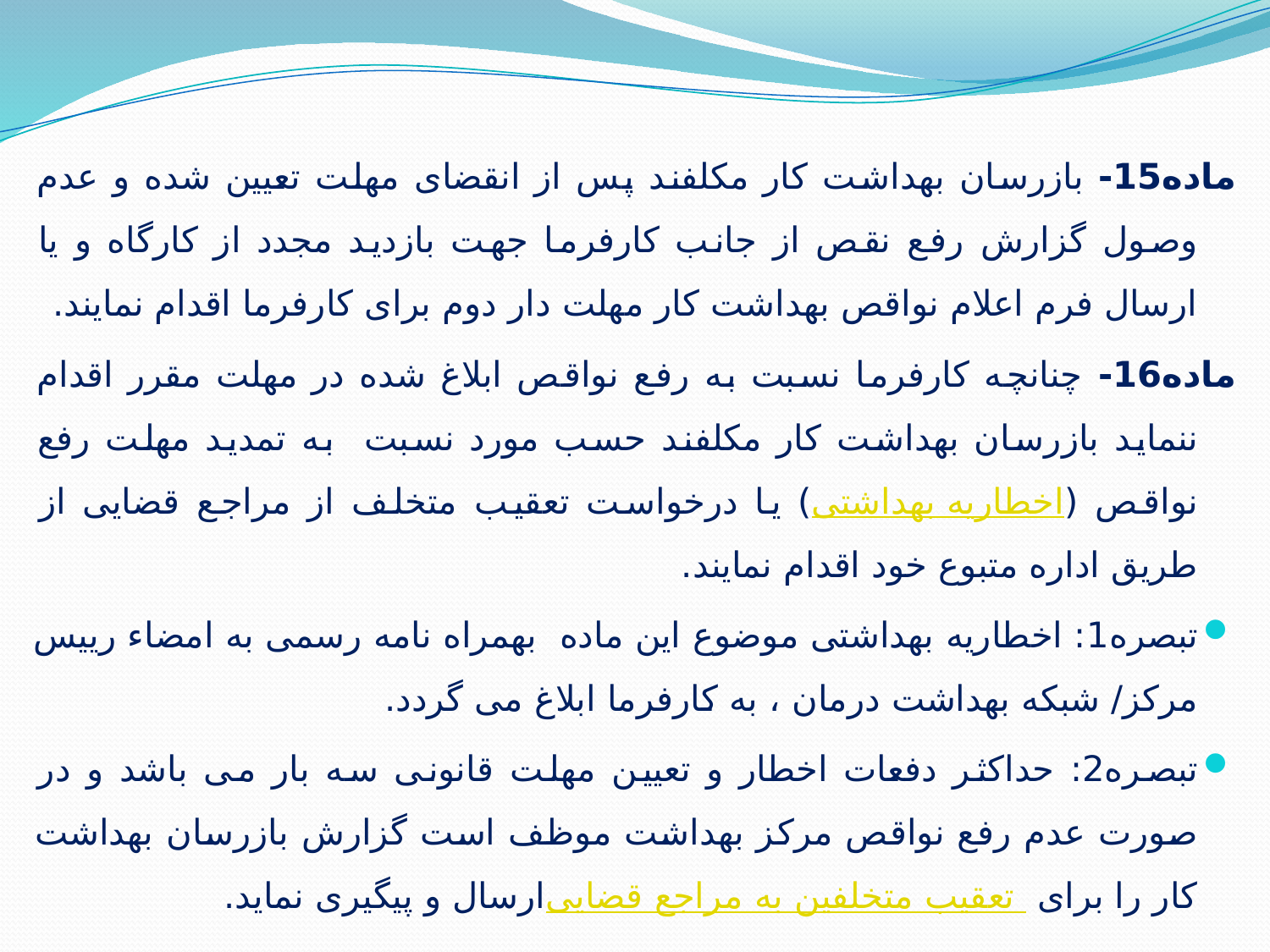

ماده15- بازرسان بهداشت کار مکلفند پس از انقضای مهلت تعیین شده و عدم وصول گزارش رفع نقص از جانب کارفرما جهت بازدید مجدد از کارگاه و یا ارسال فرم اعلام نواقص بهداشت کار مهلت دار دوم برای کارفرما اقدام نمایند.
ماده16- چنانچه کارفرما نسبت به رفع نواقص ابلاغ شده در مهلت مقرر اقدام ننماید بازرسان بهداشت کار مکلفند حسب مورد نسبت  به تمدید مهلت رفع نواقص (اخطاریه بهداشتی) یا درخواست تعقیب متخلف از مراجع قضایی از طریق اداره متبوع خود اقدام نمایند.
تبصره1: اخطاریه بهداشتی موضوع این ماده  بهمراه نامه رسمی به امضاء رییس مرکز/ شبکه بهداشت درمان ، به کارفرما ابلاغ می گردد.
تبصره2: حداکثر دفعات اخطار و تعیین مهلت قانونی سه بار می باشد و در صورت عدم رفع نواقص مرکز بهداشت موظف است گزارش بازرسان بهداشت کار را برای تعقیب متخلفین به مراجع قضایی ارسال و پیگیری نماید.